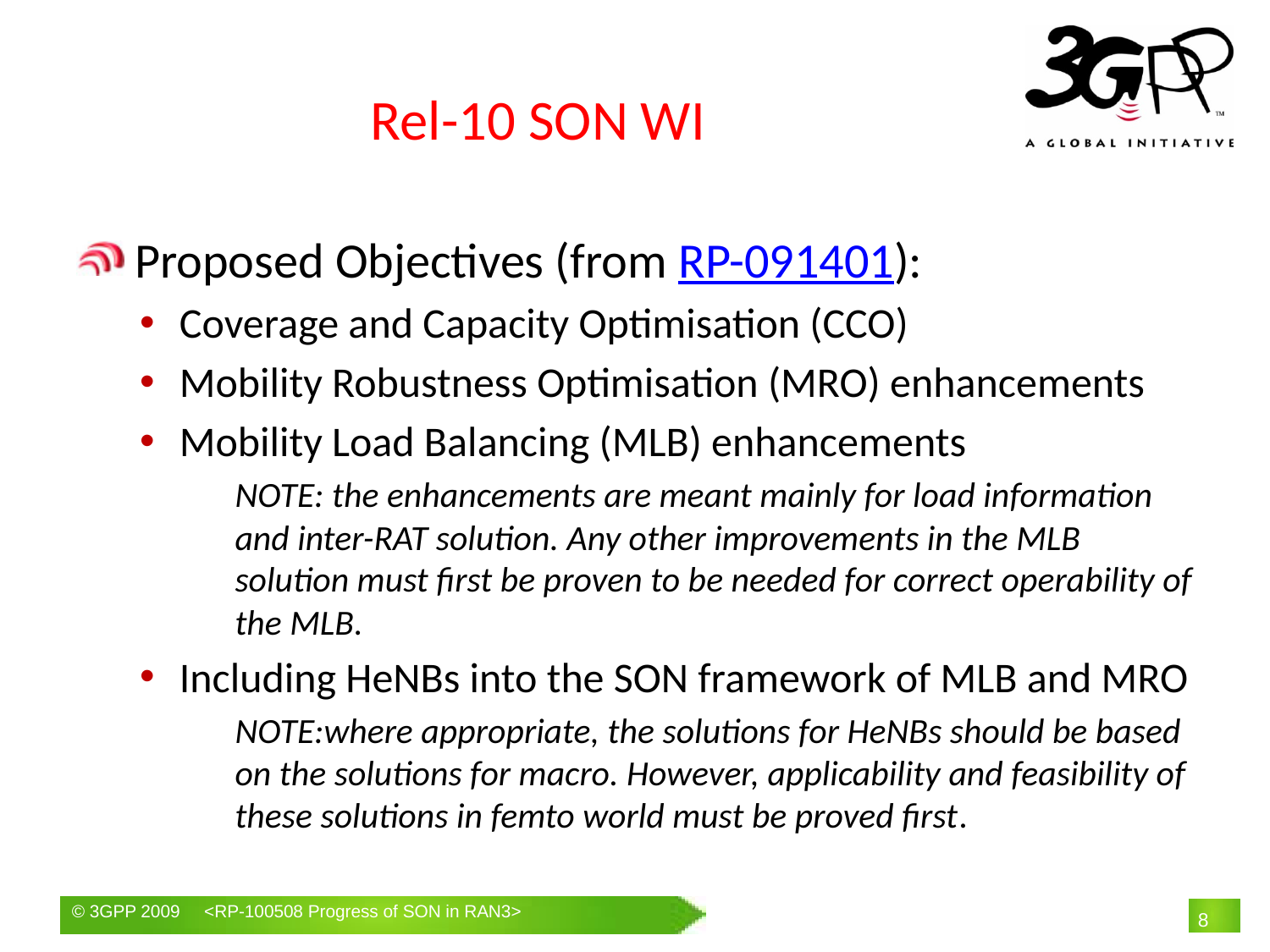

# Rel-10 SON WI
 Proposed Objectives (from RP-091401):
Coverage and Capacity Optimisation (CCO)
Mobility Robustness Optimisation (MRO) enhancements
Mobility Load Balancing (MLB) enhancements
	NOTE: the enhancements are meant mainly for load information and inter-RAT solution. Any other improvements in the MLB solution must first be proven to be needed for correct operability of the MLB.
Including HeNBs into the SON framework of MLB and MRO
	NOTE:where appropriate, the solutions for HeNBs should be based on the solutions for macro. However, applicability and feasibility of these solutions in femto world must be proved first.

8